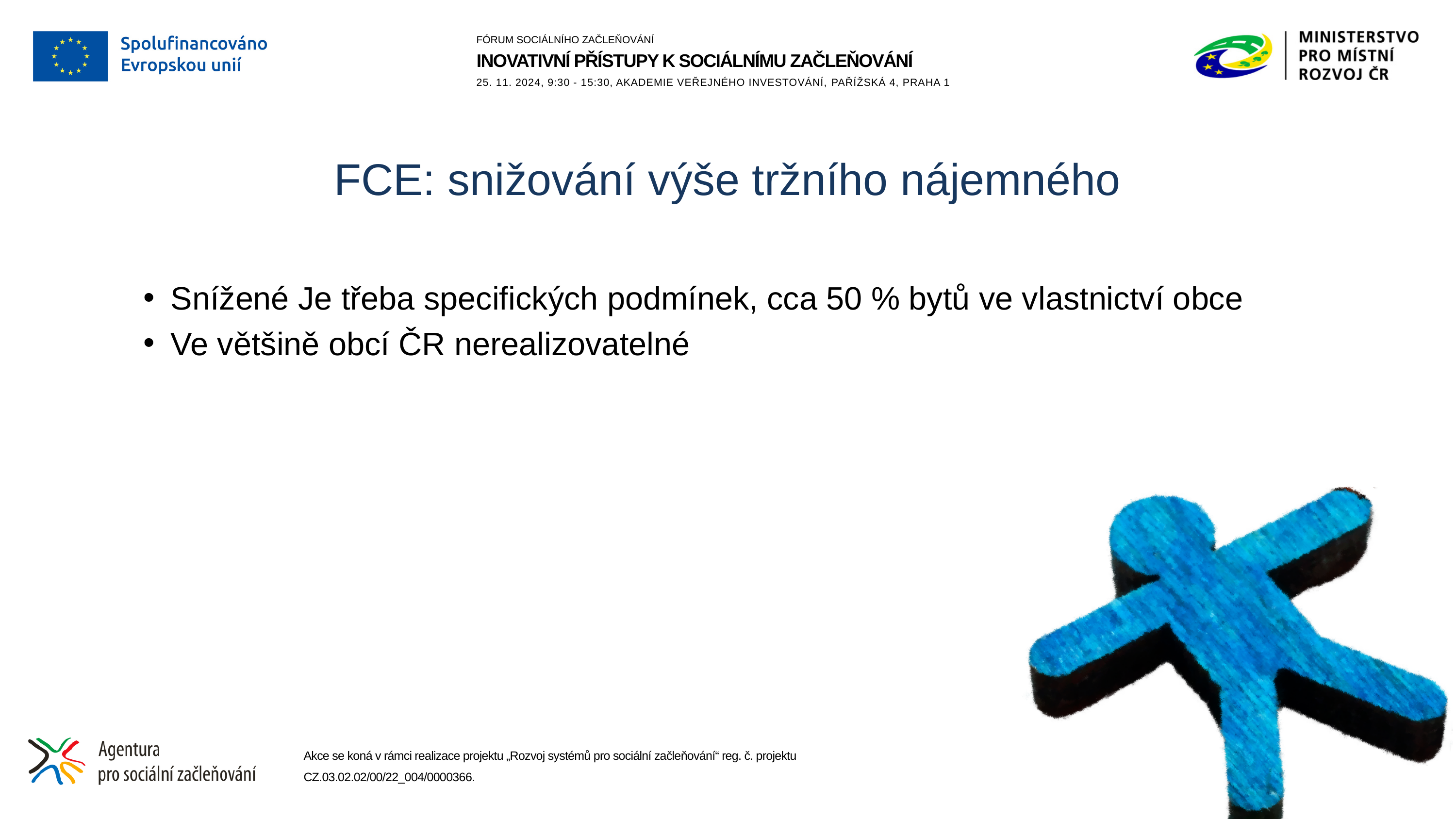

# FCE: snižování výše tržního nájemného
Snížené Je třeba specifických podmínek, cca 50 % bytů ve vlastnictví obce
Ve většině obcí ČR nerealizovatelné